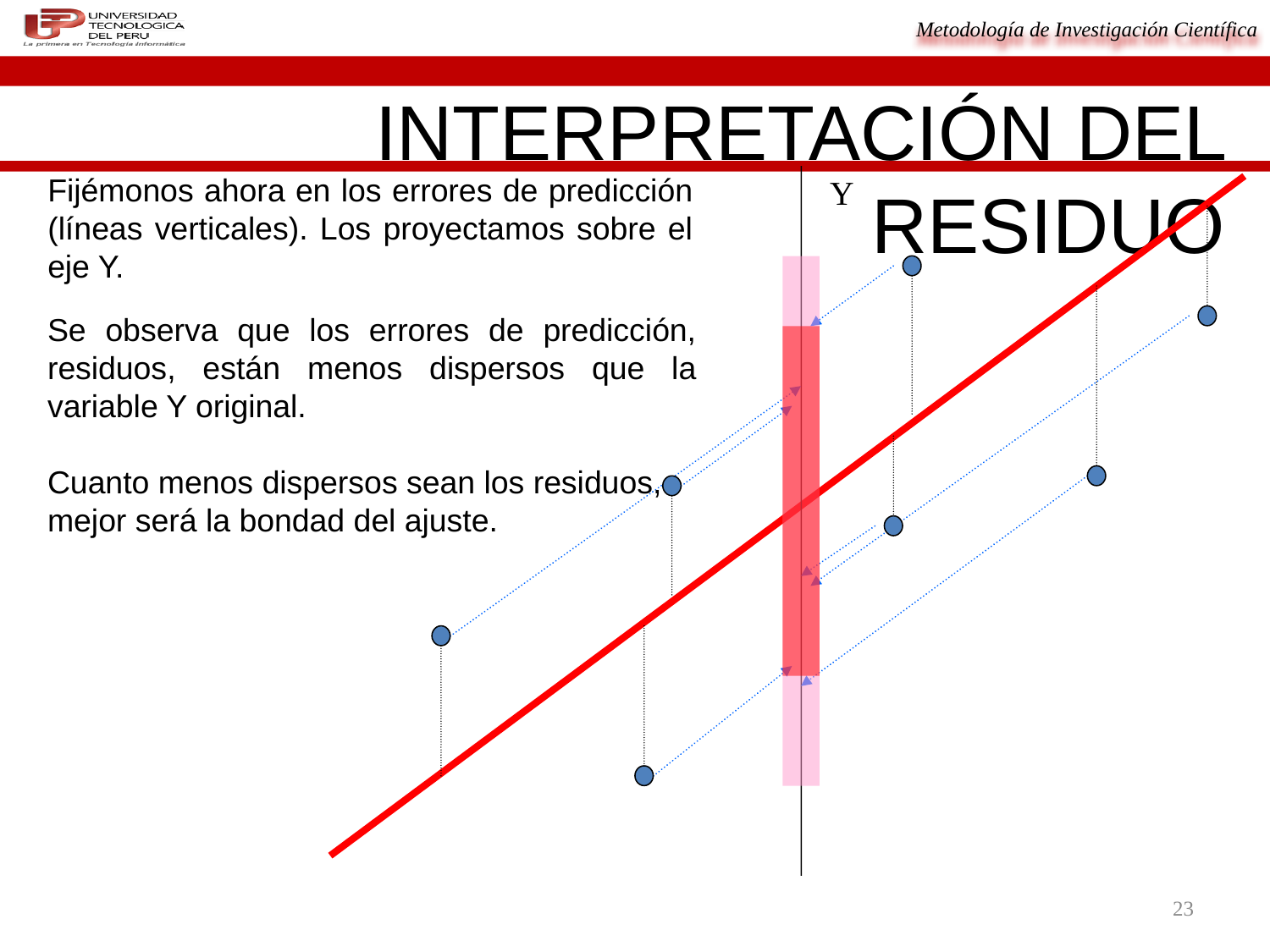

# Interpretación del residuo
Fijémonos ahora en los errores de predicción (líneas verticales). Los proyectamos sobre el eje Y.

Y

Se observa que los errores de predicción, residuos, están menos dispersos que la variable Y original.

Cuanto menos dispersos sean los residuos,
mejor será la bondad del ajuste.

23